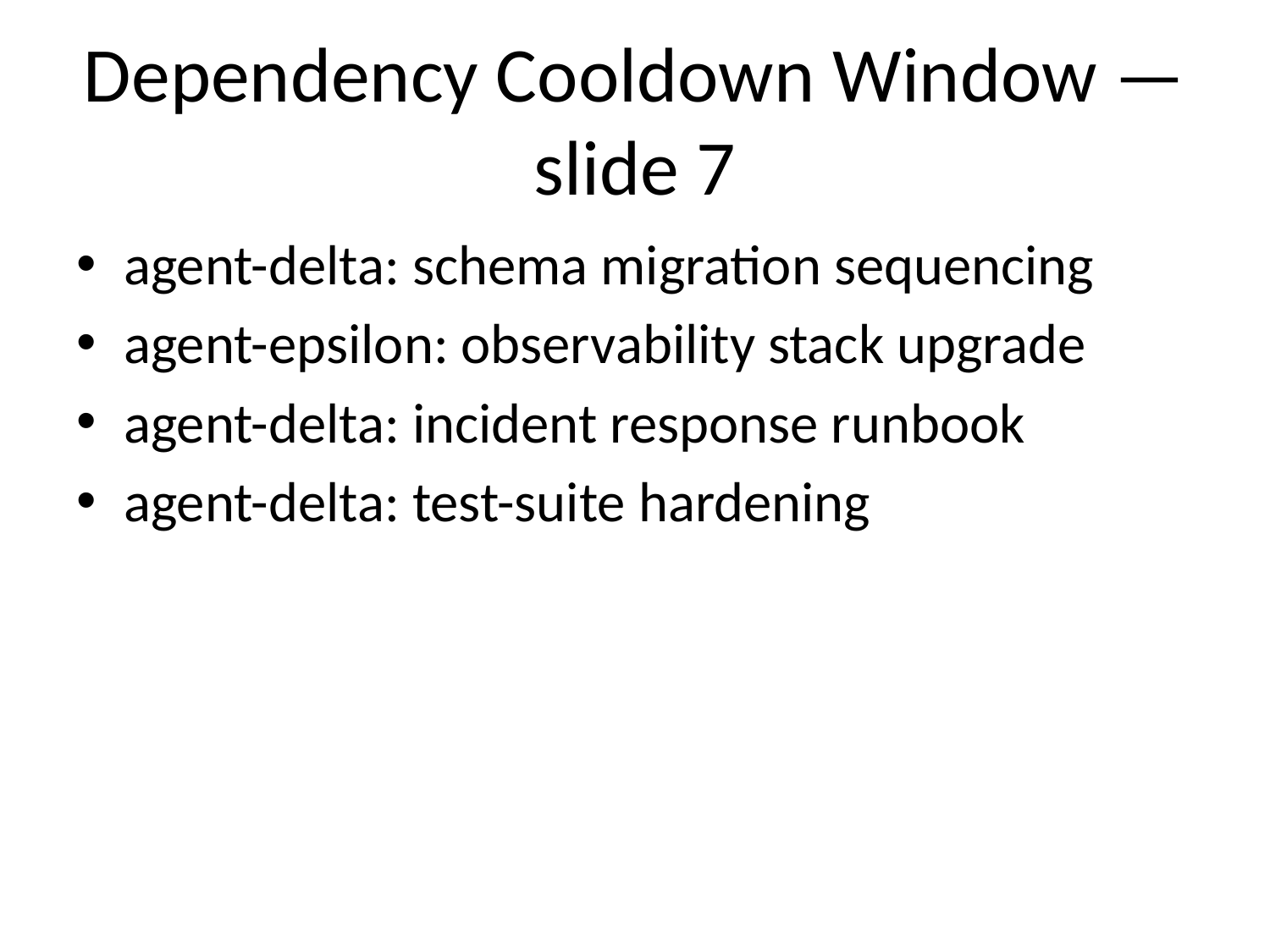

# Dependency Cooldown Window — slide 7
agent-delta: schema migration sequencing
agent-epsilon: observability stack upgrade
agent-delta: incident response runbook
agent-delta: test-suite hardening